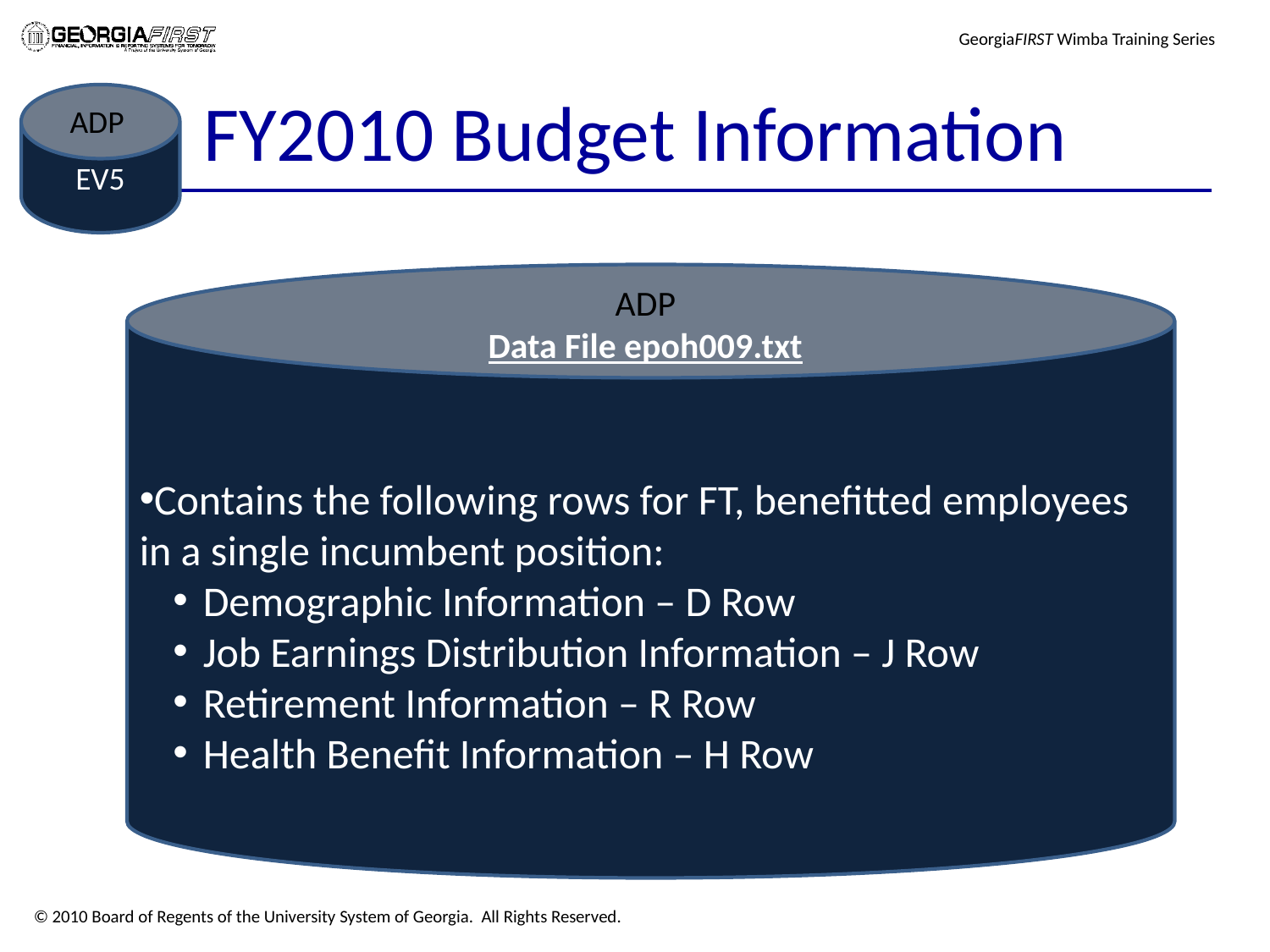

# FY2010 Budget Information
EV5
ADP

Contains the following rows for FT, benefitted employees in a single incumbent position:
Demographic Information – D Row
Job Earnings Distribution Information – J Row
Retirement Information – R Row
Health Benefit Information – H Row
ADP
Data File epoh009.txt